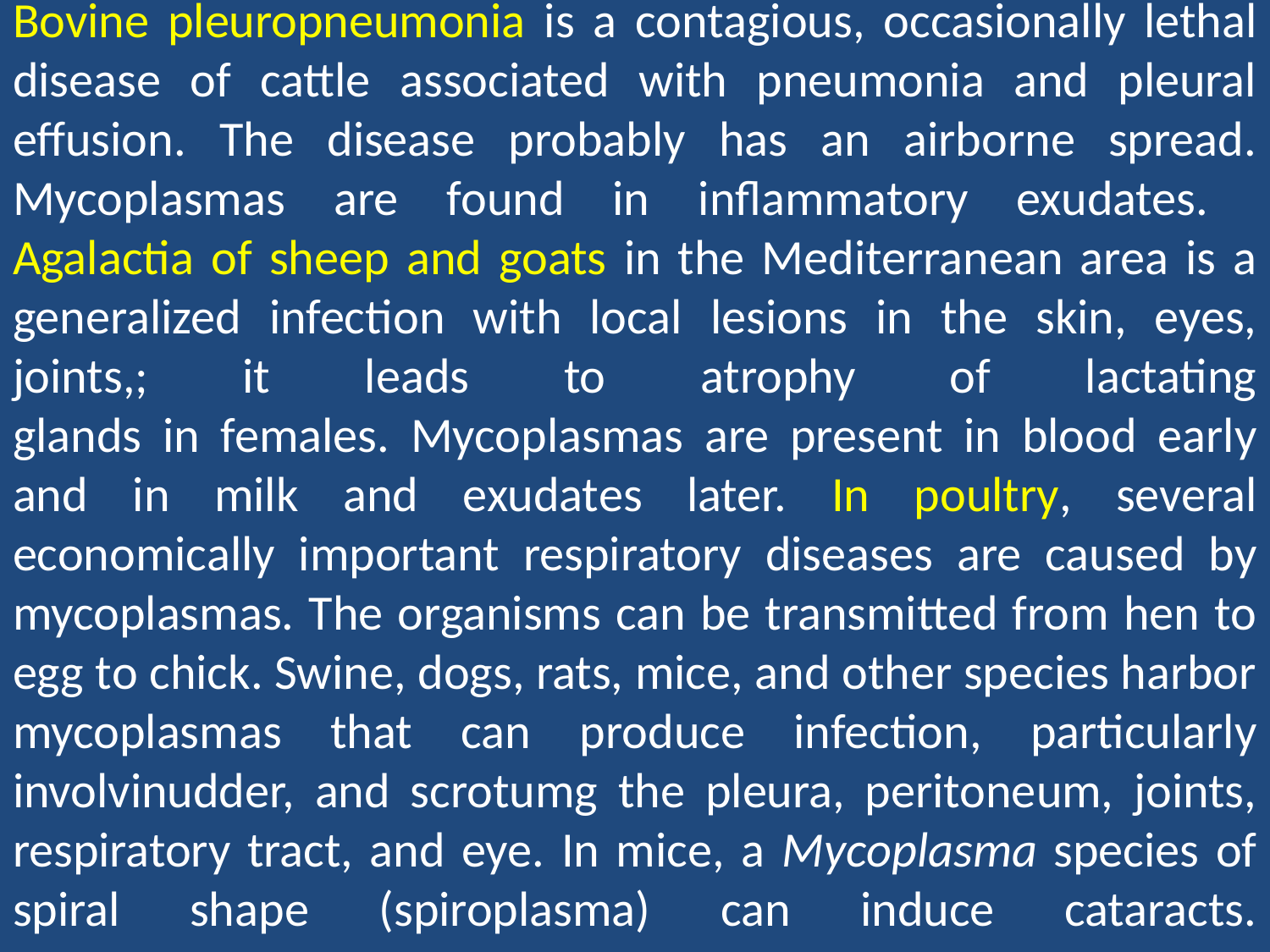

# Bovine pleuropneumonia is a contagious, occasionally lethal disease of cattle associated with pneumonia and pleural effusion. The disease probably has an airborne spread. Mycoplasmas are found in inflammatory exudates. Agalactia of sheep and goats in the Mediterranean area is a generalized infection with local lesions in the skin, eyes, joints,; it leads to atrophy of lactating glands in females. Mycoplasmas are present in blood early and in milk and exudates later. In poultry, several economically important respiratory diseases are caused by mycoplasmas. The organisms can be transmitted from hen to egg to chick. Swine, dogs, rats, mice, and other species harbor mycoplasmas that can produce infection, particularly involvinudder, and scrotumg the pleura, peritoneum, joints, respiratory tract, and eye. In mice, a Mycoplasma species of spiral shape (spiroplasma) can induce cataracts.